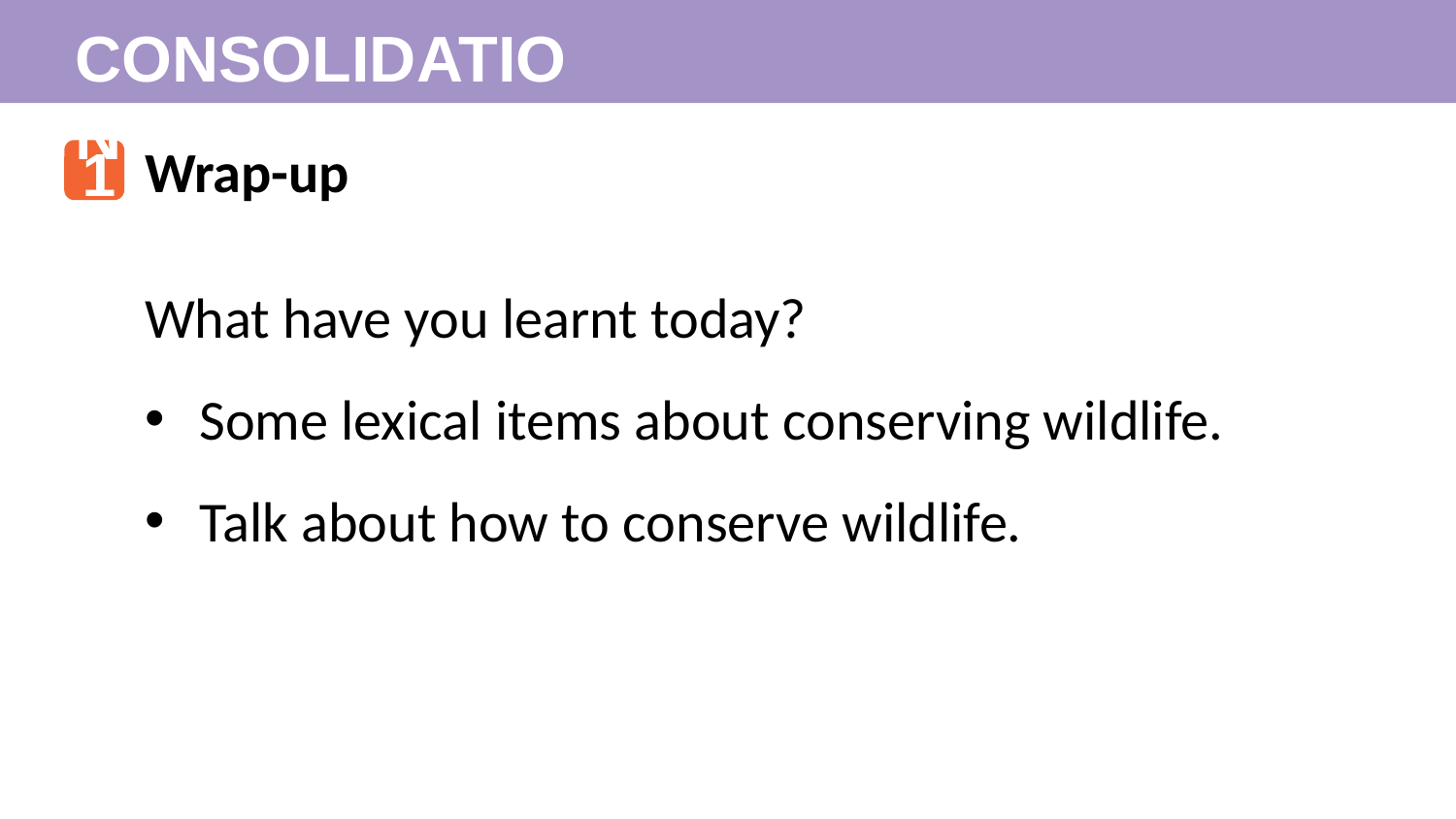

CONSOLIDATION
1
Wrap-up

What have you learnt today?
Some lexical items about conserving wildlife.
Talk about how to conserve wildlife.